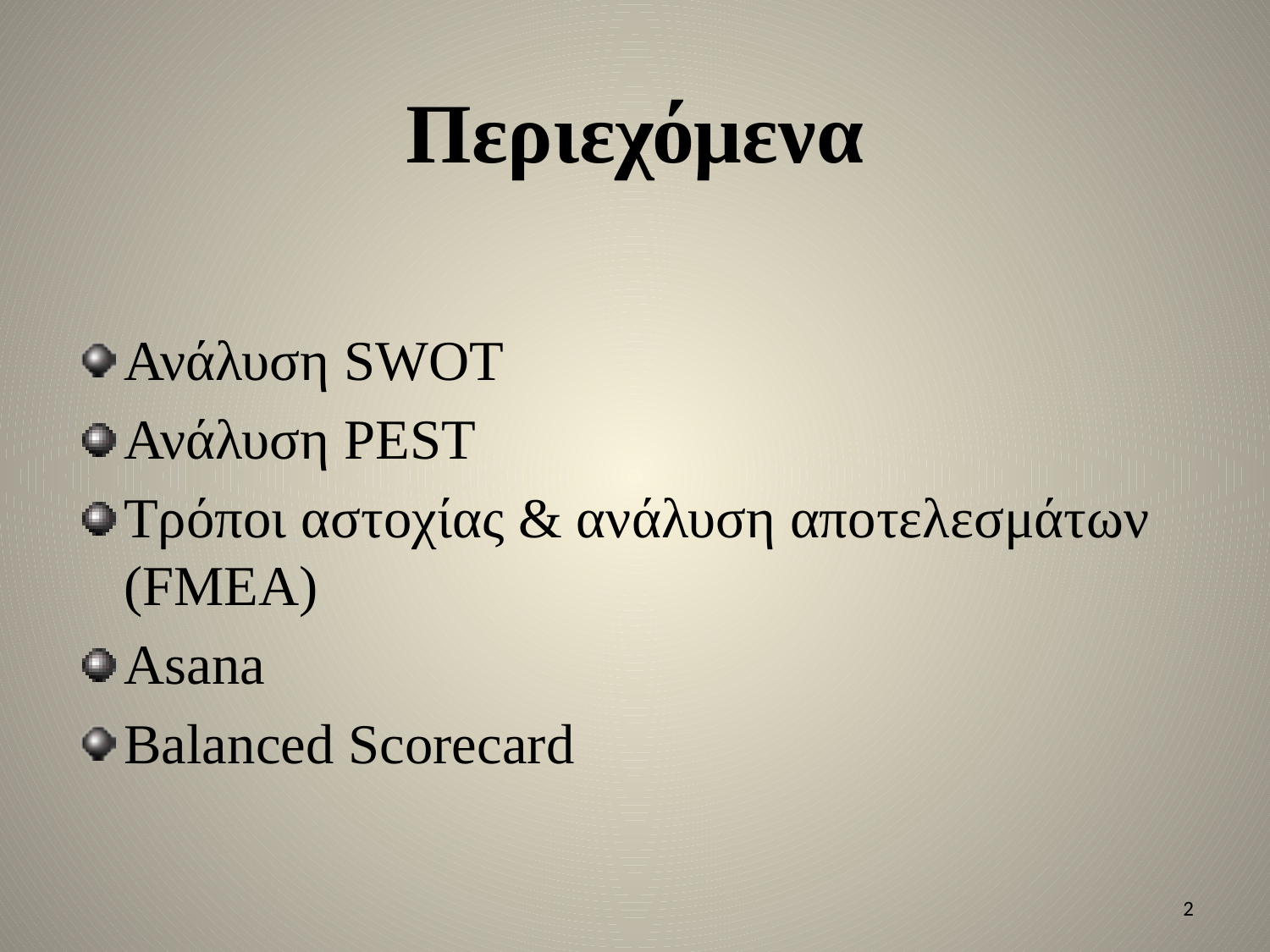

# Περιεχόμενα
Ανάλυση SWOT
Ανάλυση PEST
Τρόποι αστοχίας & ανάλυση αποτελεσμάτων (FMEA)
Asana
Balanced Scorecard
2